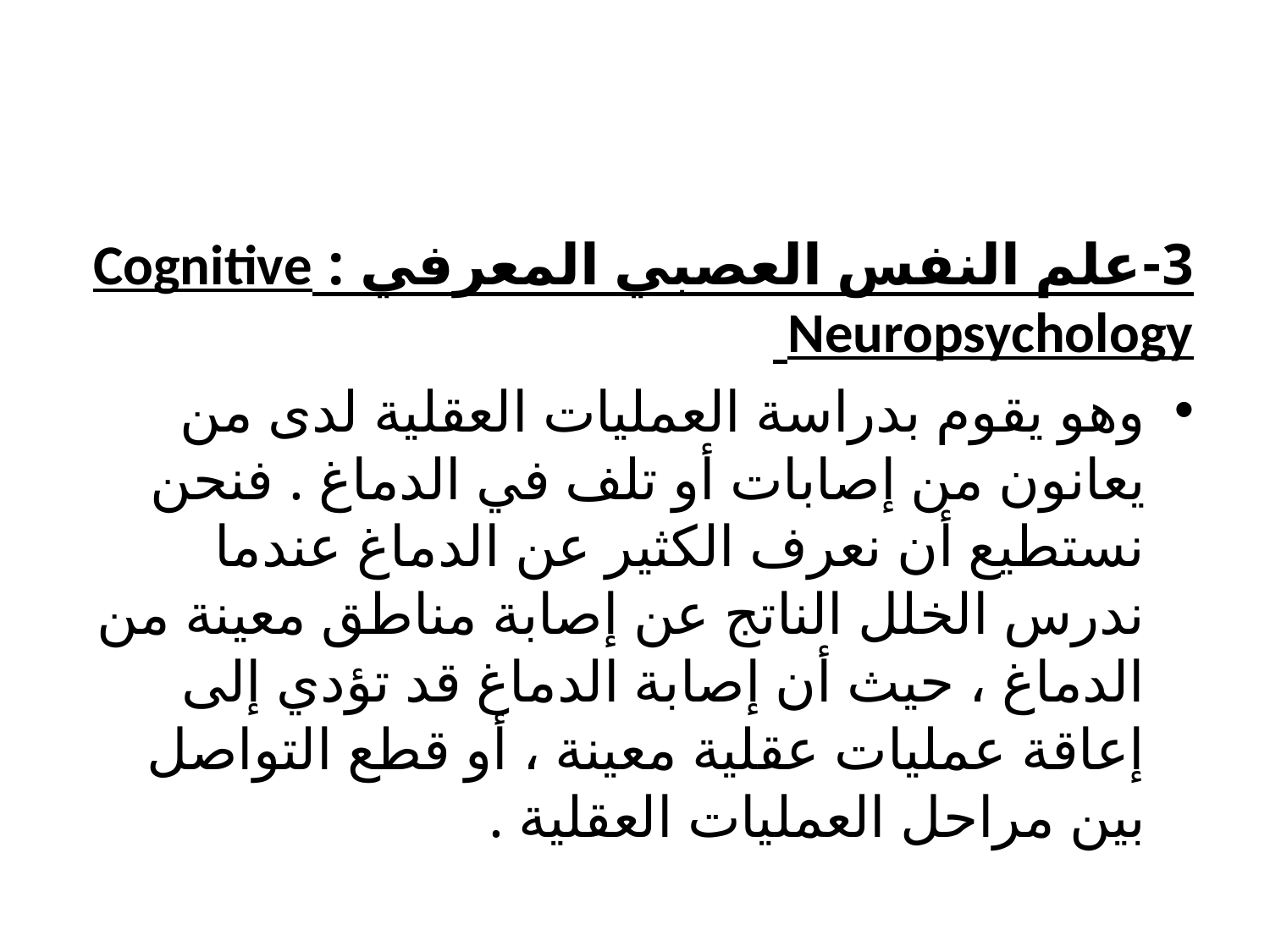

#
3-علم النفس العصبي المعرفي : Cognitive Neuropsychology
وهو يقوم بدراسة العمليات العقلية لدى من يعانون من إصابات أو تلف في الدماغ . فنحن نستطيع أن نعرف الكثير عن الدماغ عندما ندرس الخلل الناتج عن إصابة مناطق معينة من الدماغ ، حيث أن إصابة الدماغ قد تؤدي إلى إعاقة عمليات عقلية معينة ، أو قطع التواصل بين مراحل العمليات العقلية .